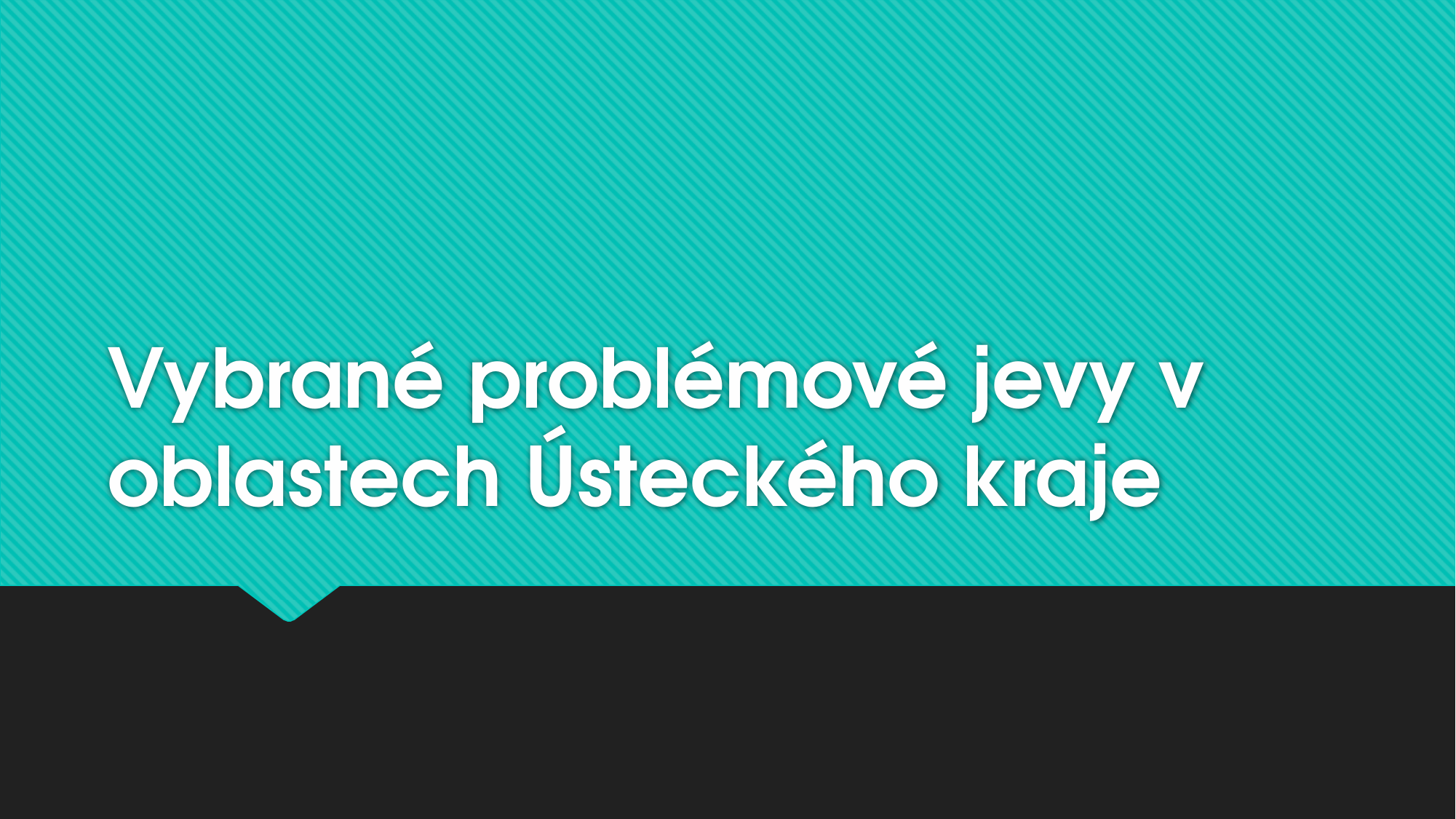

# Vybrané problémové jevy v oblastech Ústeckého kraje